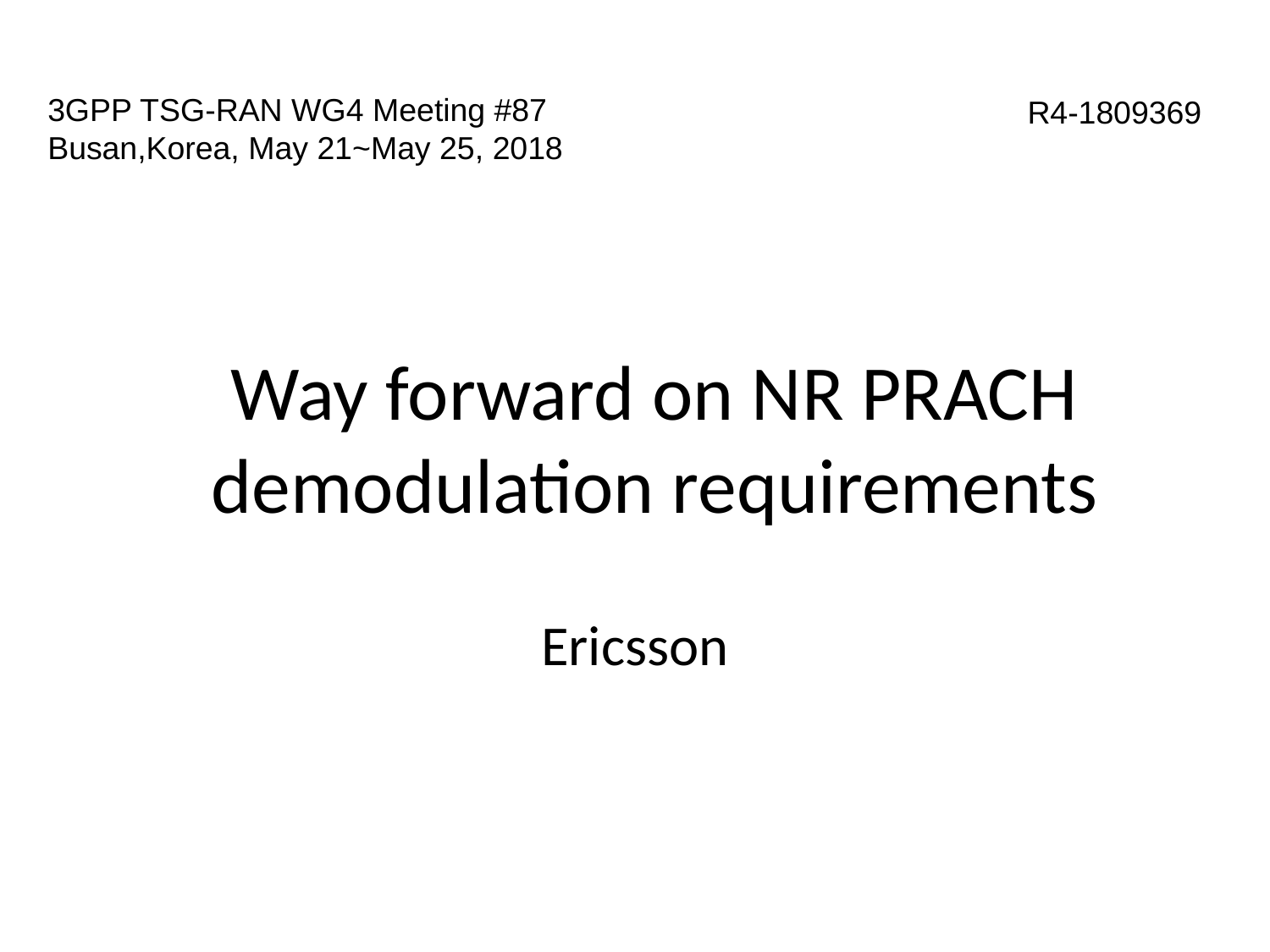

# 3GPP TSG-RAN WG4 Meeting #87 Busan,Korea, May 21~May 25, 2018
R4-1809369
Way forward on NR PRACH demodulation requirements
Ericsson